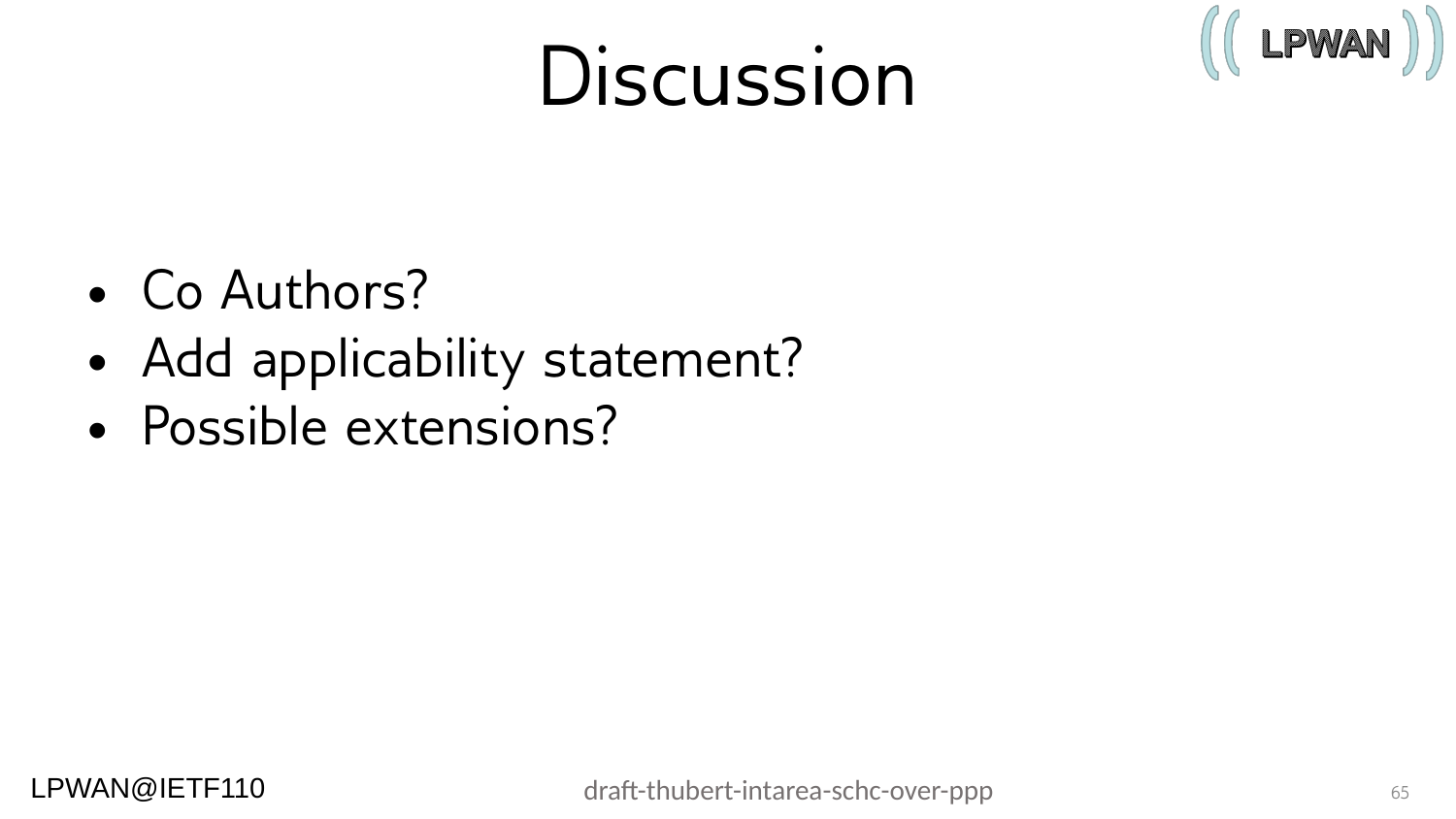

# Discussion

Co Authors?
Add applicability statement?
Possible extensions?
draft-thubert-intarea-schc-over-ppp
65